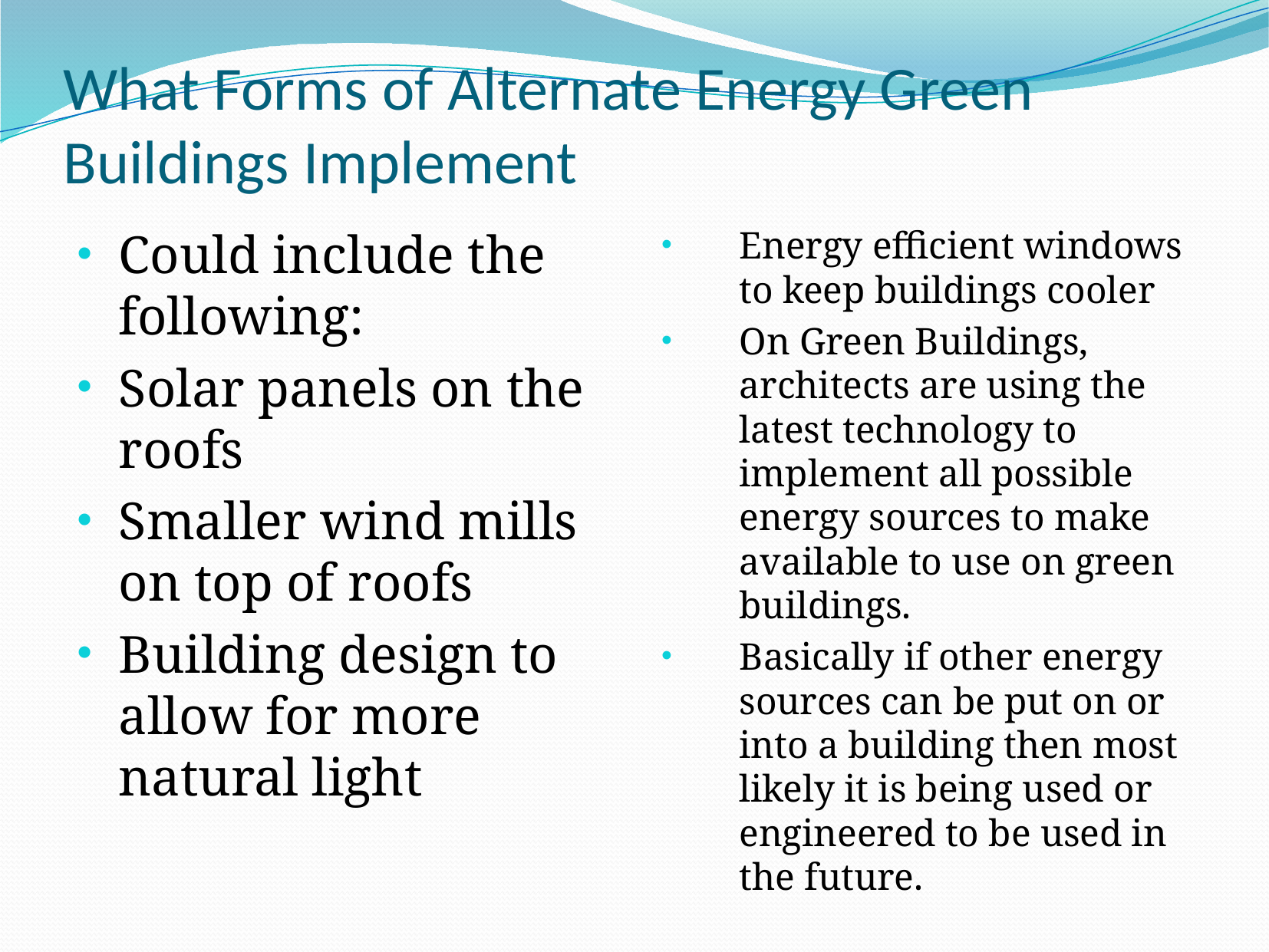

# What Forms of Alternate Energy Green Buildings Implement
Could include the following:
Solar panels on the roofs
Smaller wind mills on top of roofs
Building design to allow for more natural light

Energy efficient windows to keep buildings cooler
On Green Buildings, architects are using the latest technology to implement all possible energy sources to make available to use on green buildings.
Basically if other energy sources can be put on or into a building then most likely it is being used or engineered to be used in the future.